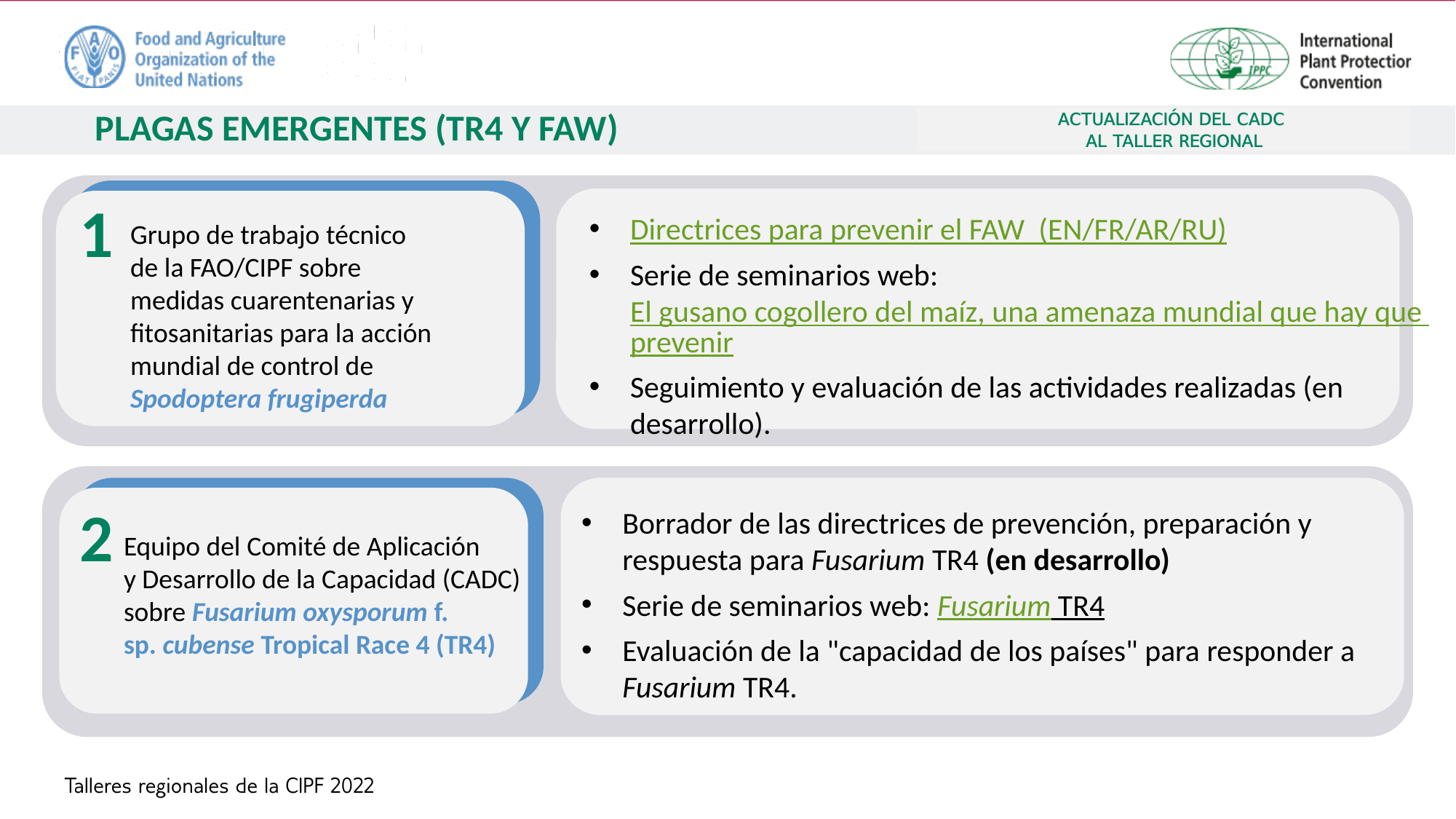

ACTUALIZACIÓN DEL CADC
AL TALLER REGIONAL
# PLAGAS EMERGENTES (TR4 Y FAW)

1
Directrices para prevenir el FAW  (EN/FR/AR/RU)
Serie de seminarios web: El gusano cogollero del maíz, una amenaza mundial que hay que prevenir
Seguimiento y evaluación de las actividades realizadas (en desarrollo).

Grupo de trabajo técnico
de la FAO/CIPF sobre
medidas cuarentenarias y fitosanitarias para la acción mundial de control de Spodoptera frugiperda

2
Borrador de las directrices de prevención, preparación y respuesta para Fusarium TR4 (en desarrollo)
Serie de seminarios web: Fusarium TR4
Evaluación de la "capacidad de los países" para responder a Fusarium TR4.
Equipo del Comité de Aplicación
y Desarrollo de la Capacidad (CADC) sobre Fusarium oxysporum f. sp. cubense Tropical Race 4 (TR4)
Talleres regionales de la CIPF 2022